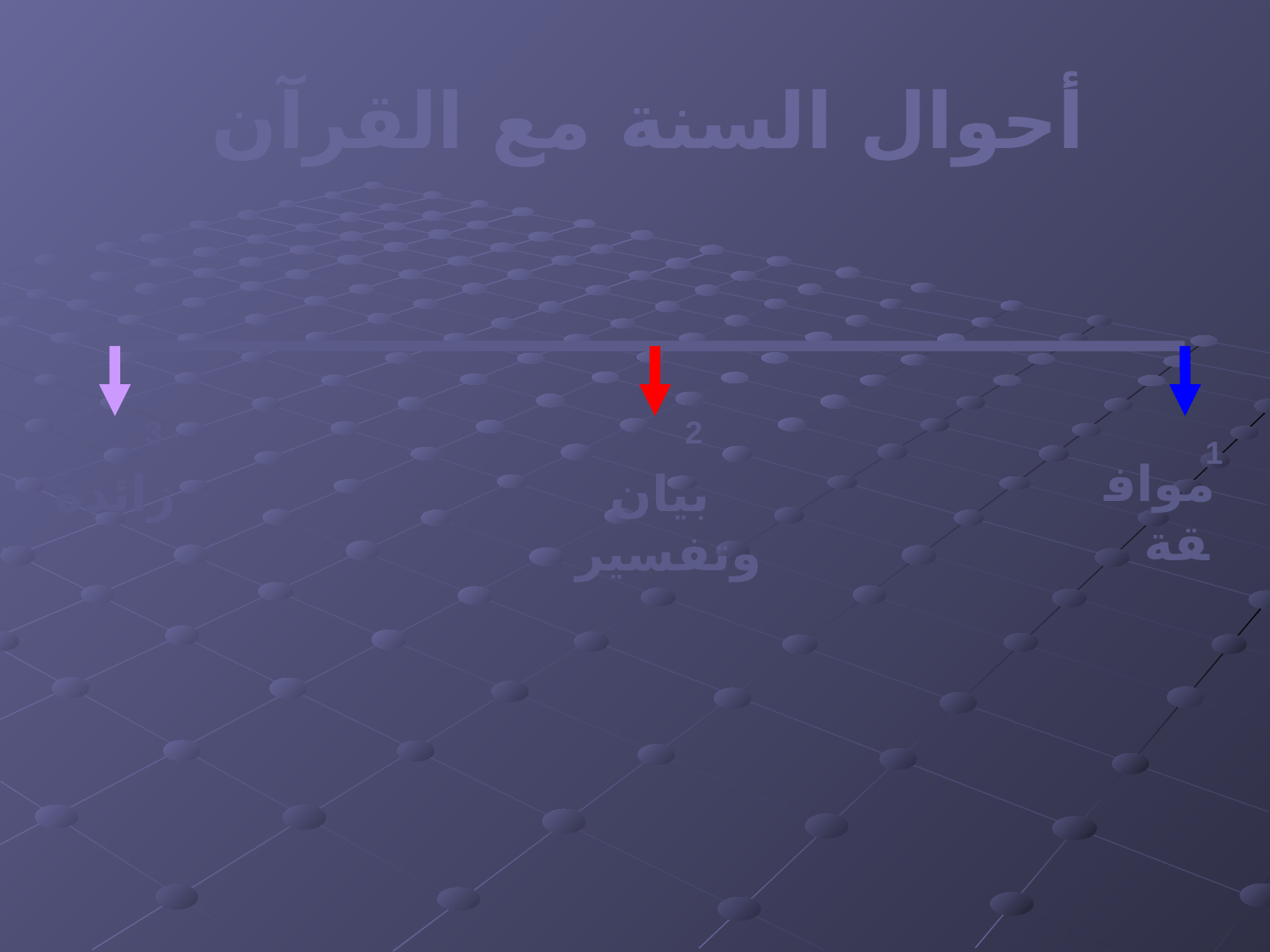

# أحوال السنة مع القرآن

3
2
1
موافقة
زائدة
بيان وتفسير